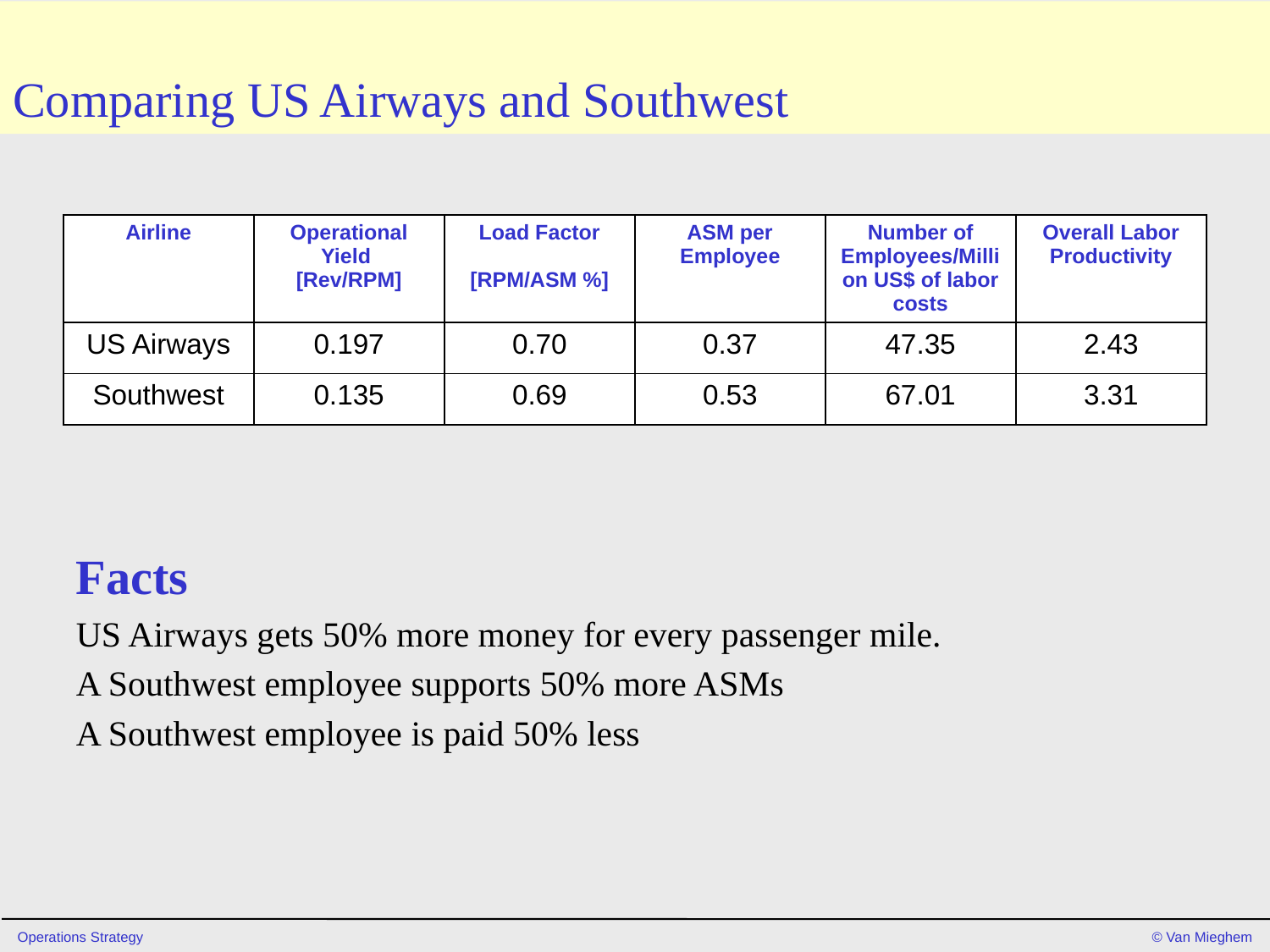

# Comparing US Airways and Southwest

| Airline | Operational Yield [Rev/RPM] | Load Factor [RPM/ASM %] | ASM per Employee | Number of Employees/Million US$ of labor costs | Overall Labor Productivity |
| --- | --- | --- | --- | --- | --- |
| US Airways | 0.197 | 0.70 | 0.37 | 47.35 | 2.43 |
| Southwest | 0.135 | 0.69 | 0.53 | 67.01 | 3.31 |
Facts
US Airways gets 50% more money for every passenger mile.
A Southwest employee supports 50% more ASMs
A Southwest employee is paid 50% less